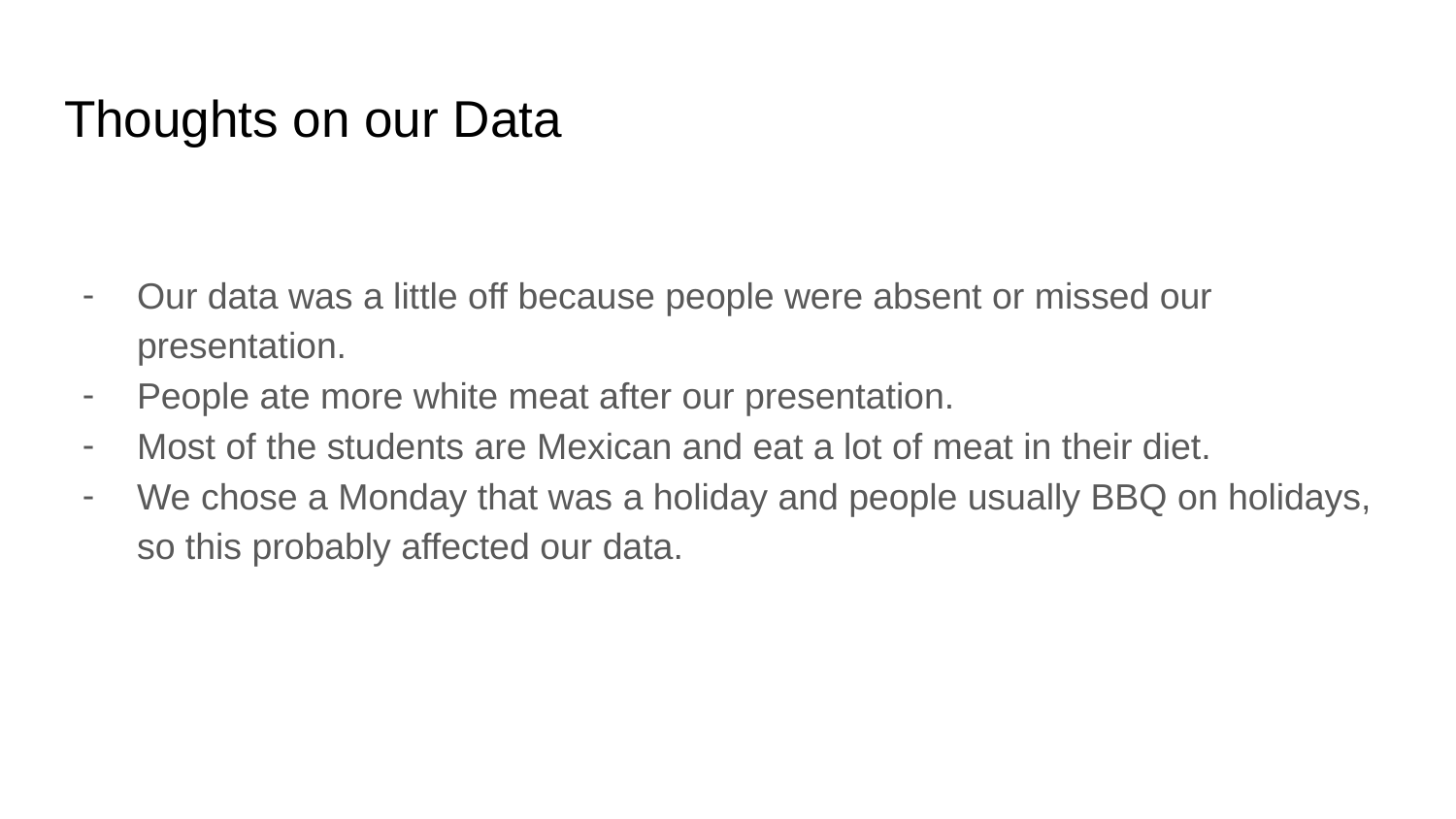

# Thoughts on our Data

Our data was a little off because people were absent or missed our presentation.
People ate more white meat after our presentation.
Most of the students are Mexican and eat a lot of meat in their diet.
We chose a Monday that was a holiday and people usually BBQ on holidays, so this probably affected our data.